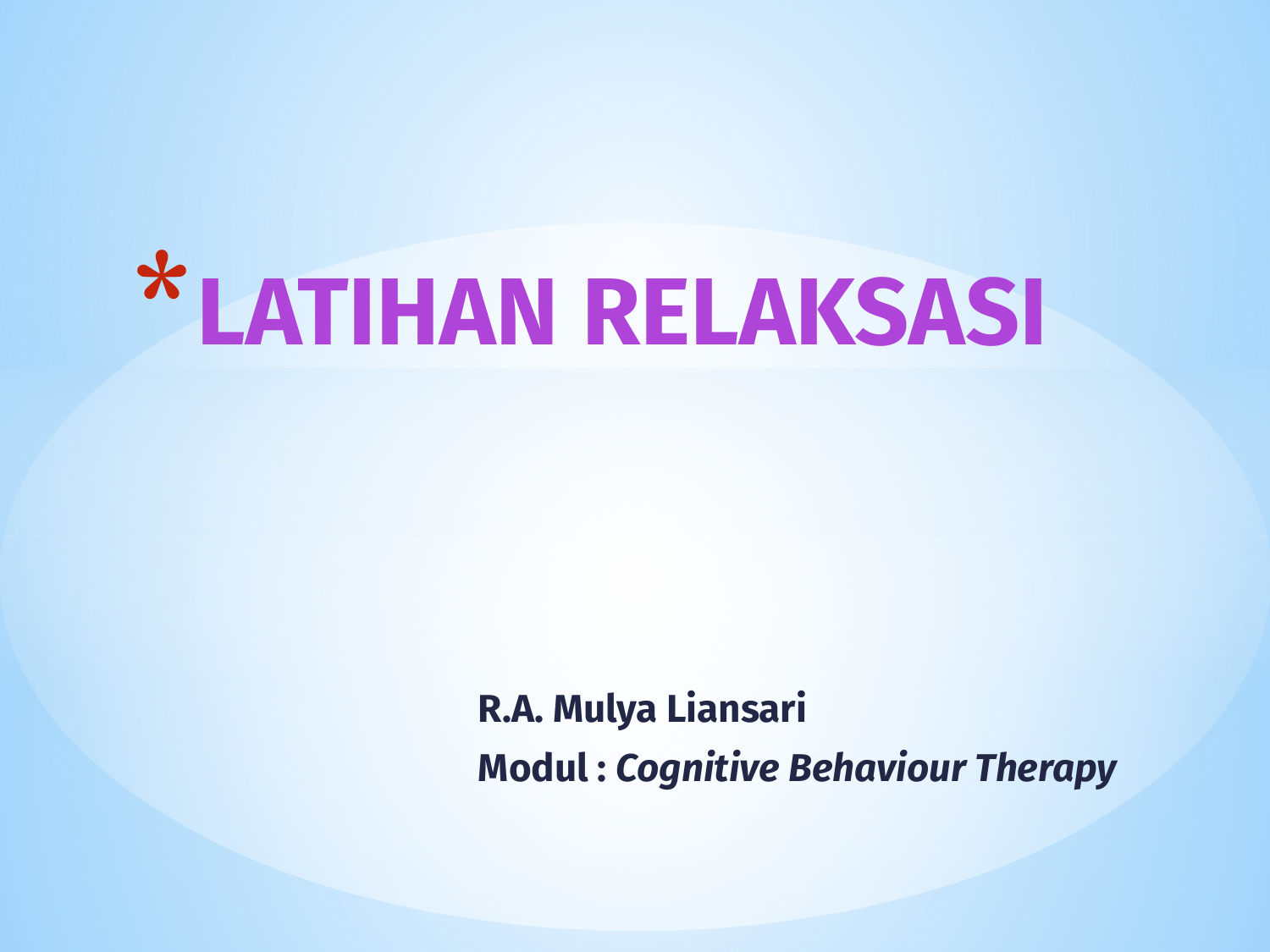

# LATIHAN RELAKSASI
R.A. Mulya Liansari
Modul : Cognitive Behaviour Therapy